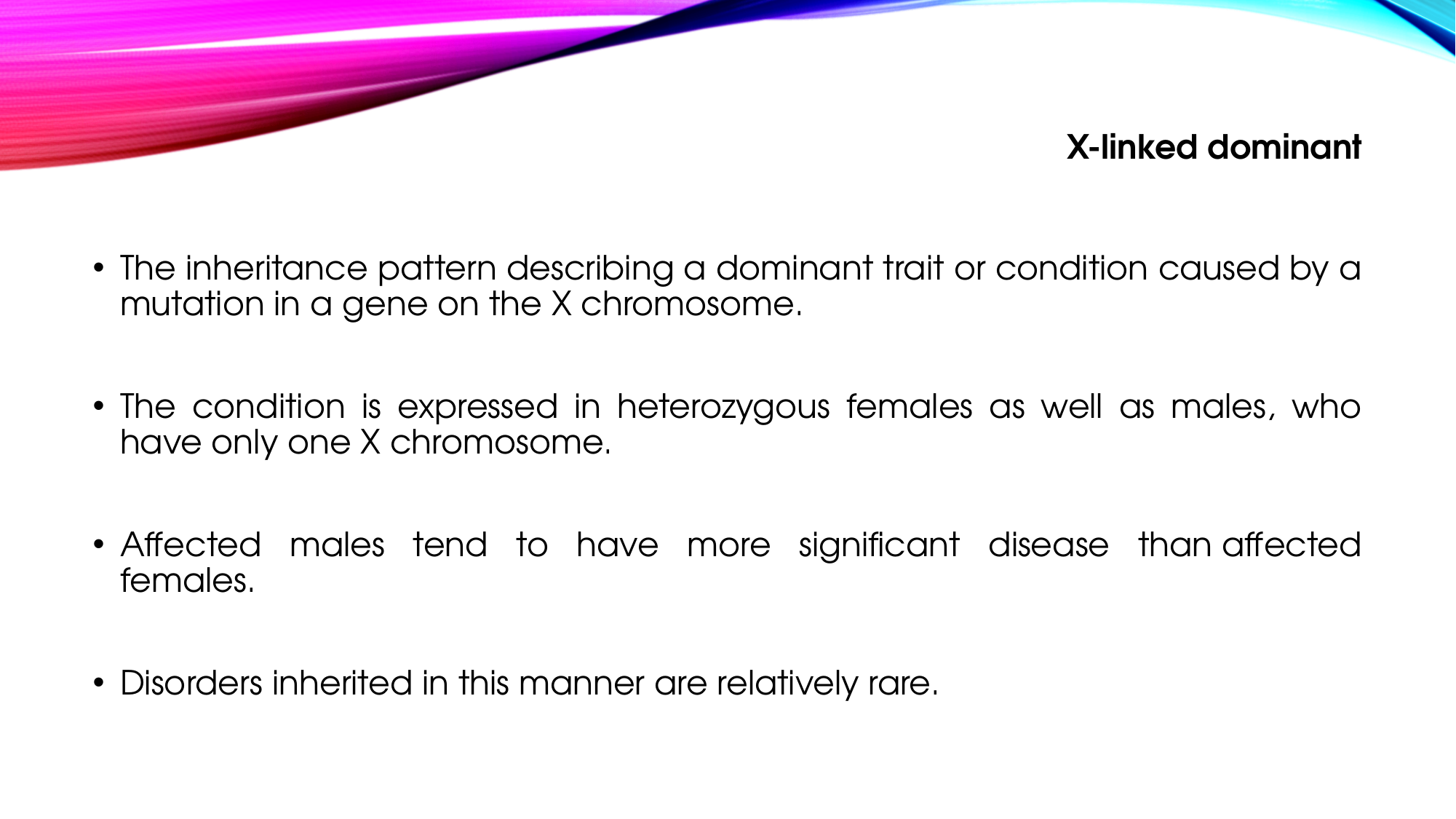

# X-linked dominant
The inheritance pattern describing a dominant trait or condition caused by a mutation in a gene on the X chromosome.

The condition is expressed in heterozygous females as well as males, who have only one X chromosome.

Affected males tend to have more significant disease than affected females.

Disorders inherited in this manner are relatively rare.